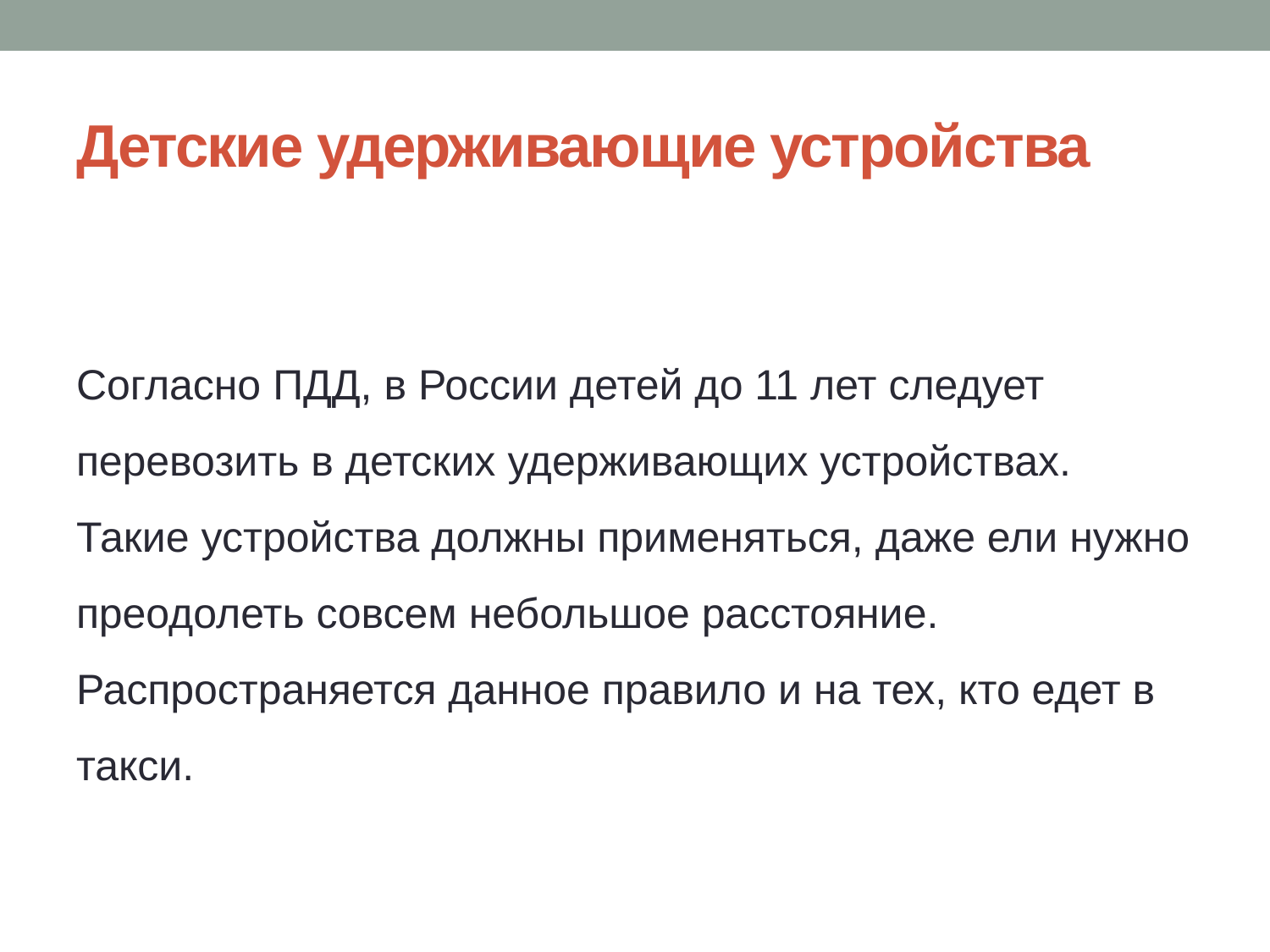

# Детские удерживающие устройства
Согласно ПДД, в России детей до 11 лет следует перевозить в детских удерживающих устройствах. Такие устройства должны применяться, даже ели нужно преодолеть совсем небольшое расстояние. Распространяется данное правило и на тех, кто едет в такси.